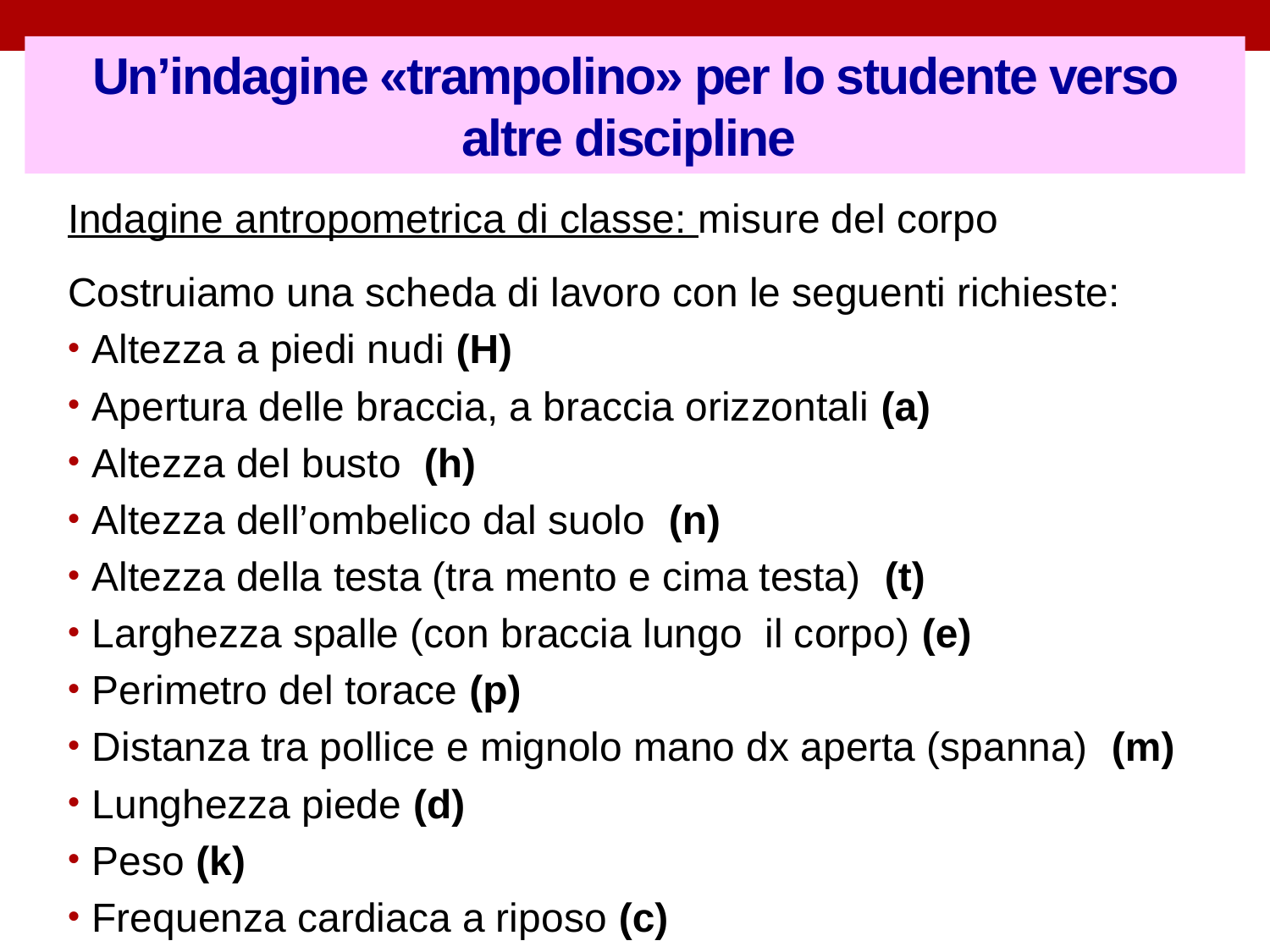

# Un’indagine «trampolino» per lo studente verso altre discipline
Indagine antropometrica di classe: misure del corpo
Costruiamo una scheda di lavoro con le seguenti richieste:
Altezza a piedi nudi (H)
Apertura delle braccia, a braccia orizzontali (a)
Altezza del busto  (h)
Altezza dell’ombelico dal suolo  (n)
Altezza della testa (tra mento e cima testa)  (t)
Larghezza spalle (con braccia lungo  il corpo) (e)
Perimetro del torace (p)
Distanza tra pollice e mignolo mano dx aperta (spanna)  (m)
Lunghezza piede (d)
Peso (k)
Frequenza cardiaca a riposo (c)